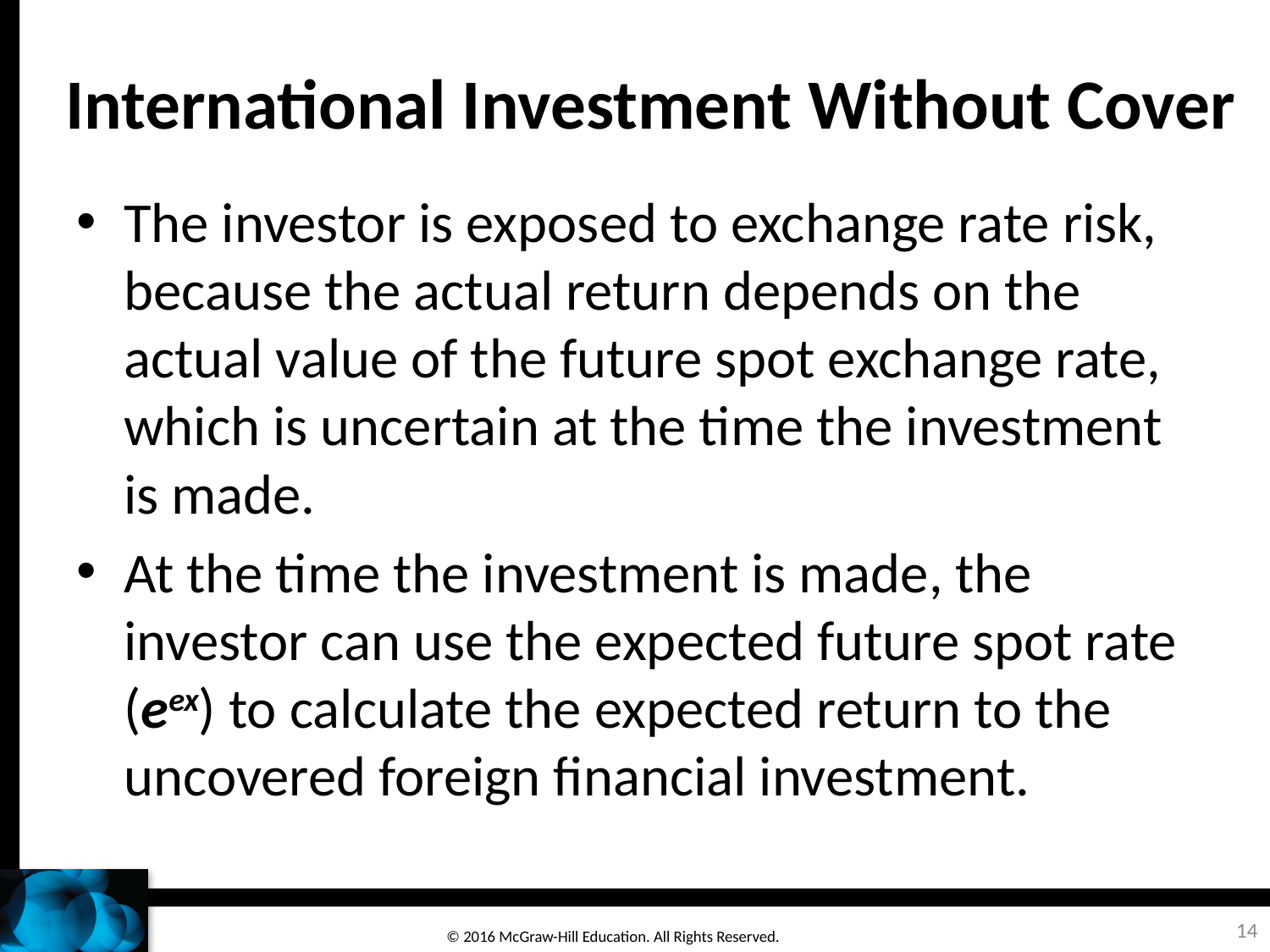

# International Investment Without Cover
The investor is exposed to exchange rate risk, because the actual return depends on the actual value of the future spot exchange rate, which is uncertain at the time the investment is made.
At the time the investment is made, the investor can use the expected future spot rate (eex) to calculate the expected return to the uncovered foreign financial investment.
14
© 2016 McGraw-Hill Education. All Rights Reserved.